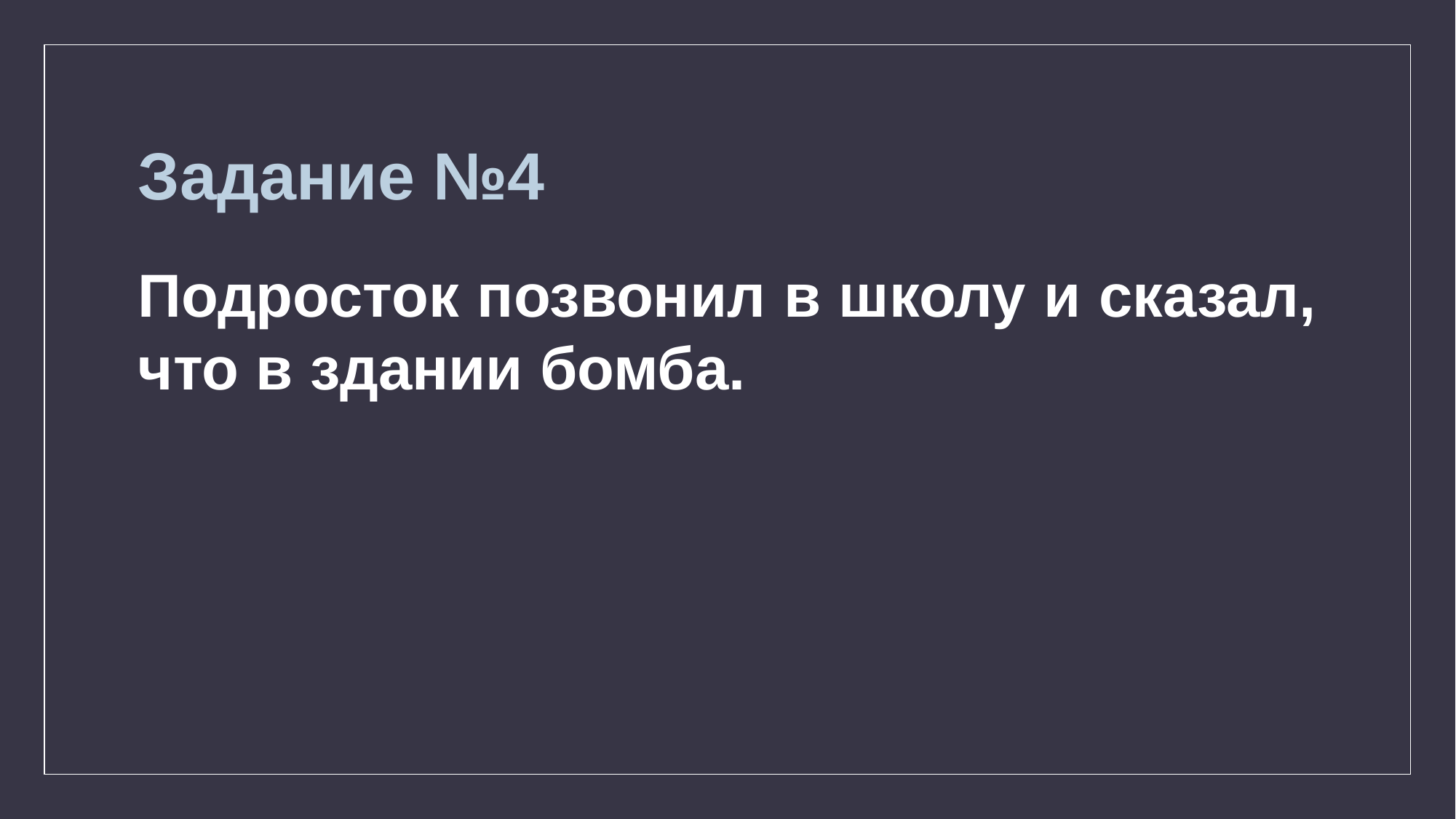

# Задание №4
Подросток позвонил в школу и сказал, что в здании бомба.